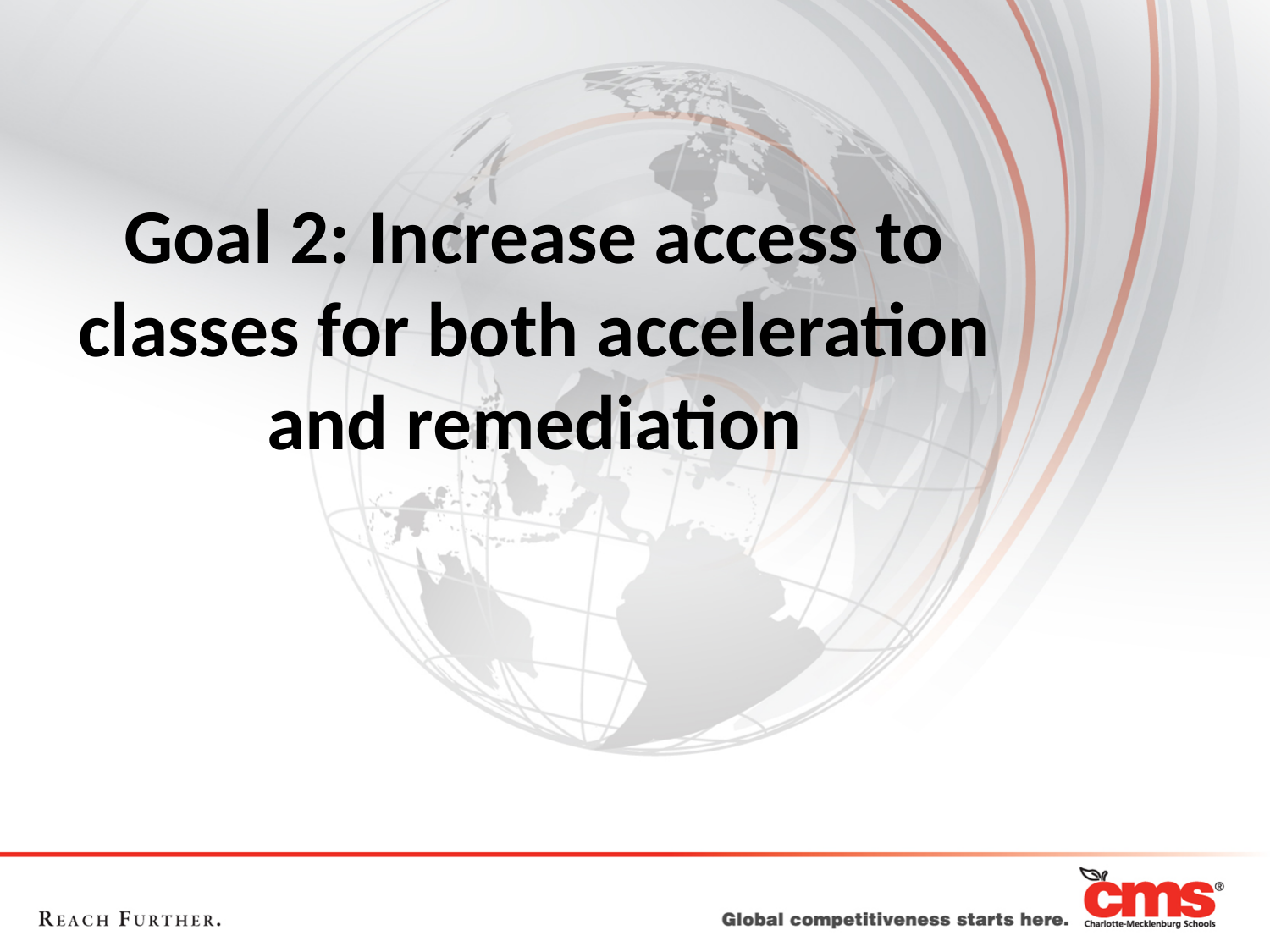

# Goal 2: Increase access to classes for both acceleration and remediation